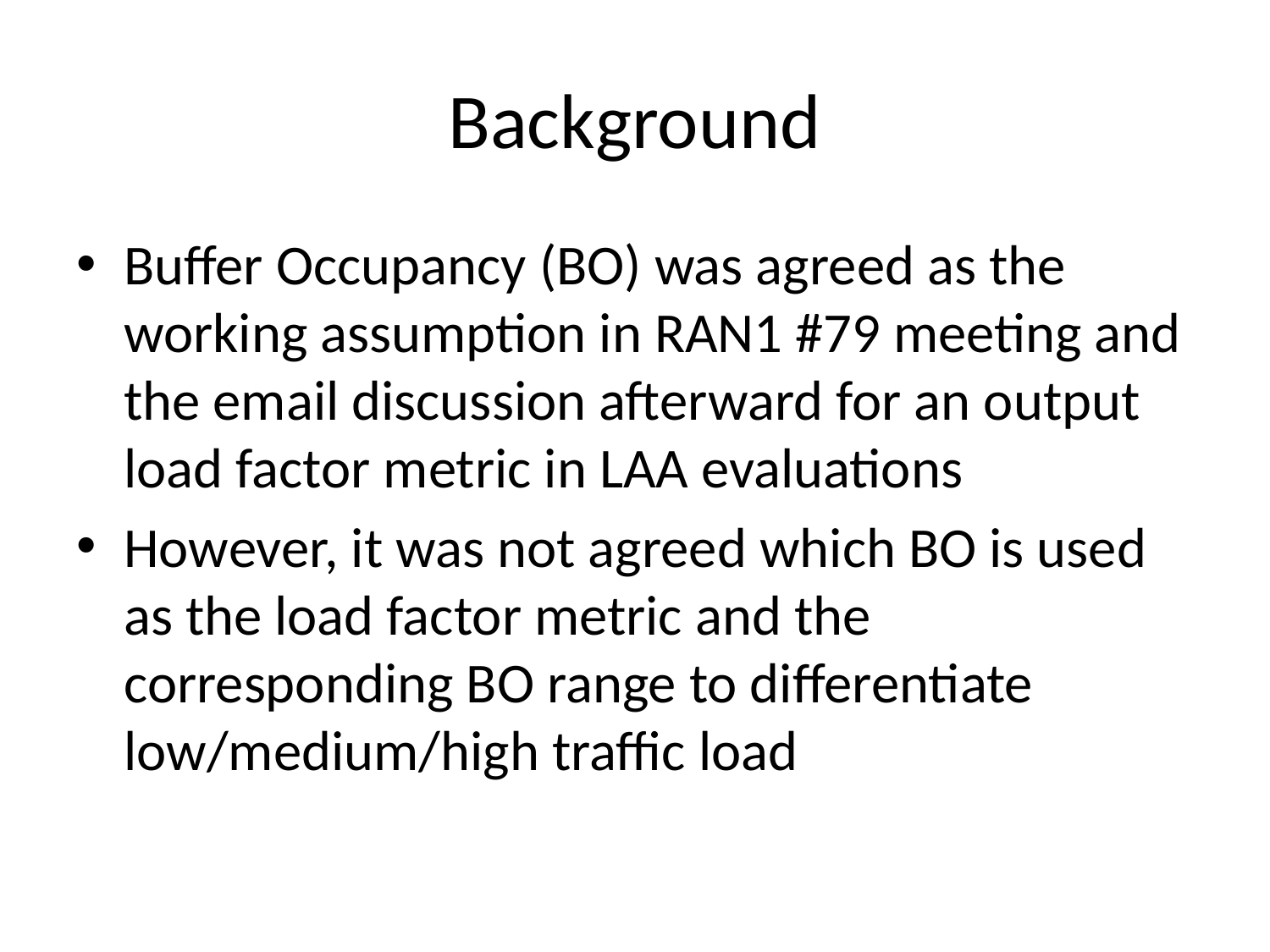

# Background
Buffer Occupancy (BO) was agreed as the working assumption in RAN1 #79 meeting and the email discussion afterward for an output load factor metric in LAA evaluations
However, it was not agreed which BO is used as the load factor metric and the corresponding BO range to differentiate low/medium/high traffic load